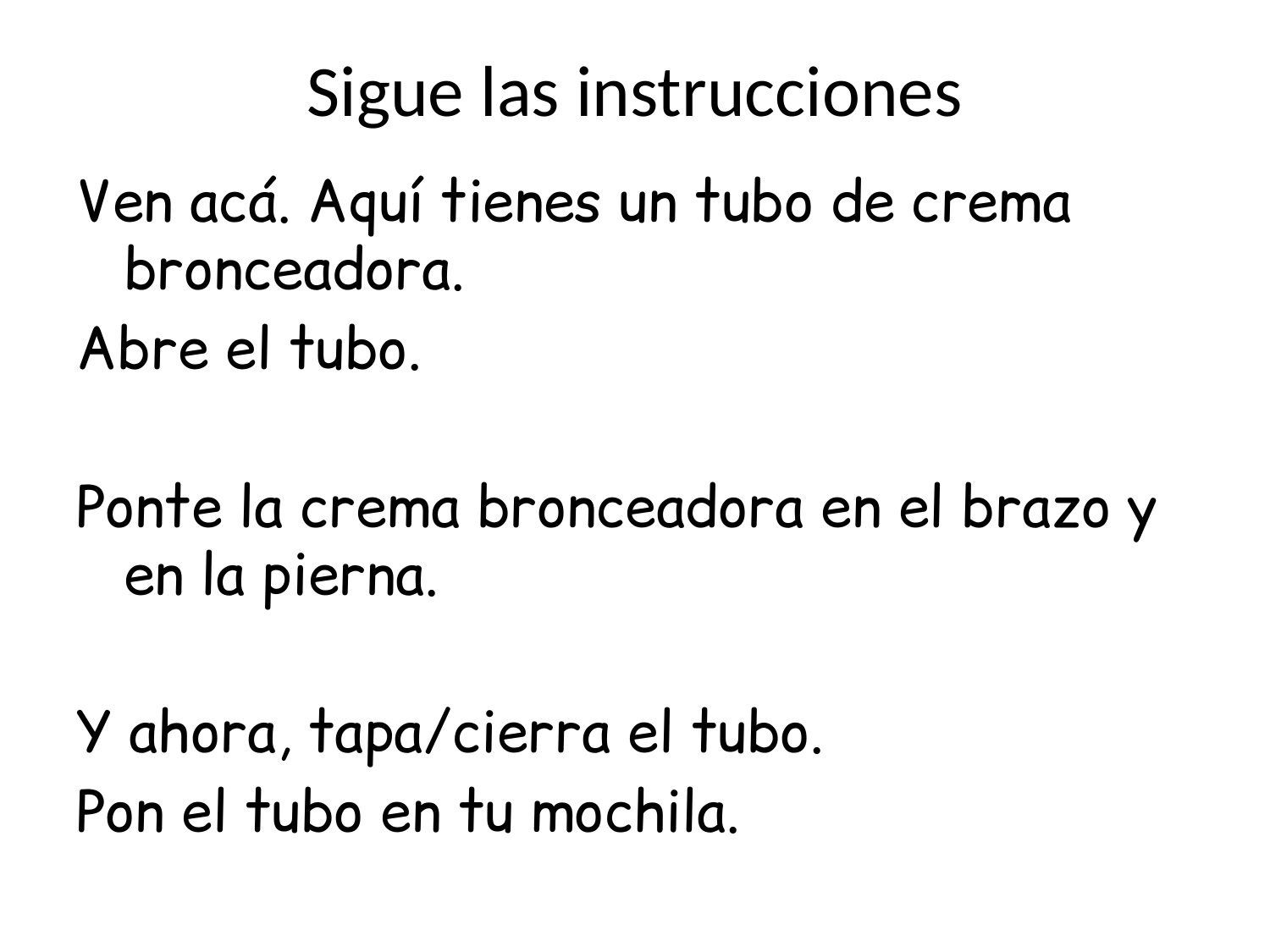

# Sigue las instrucciones
Ven acá. Aquí tienes un tubo de crema bronceadora.
Abre el tubo.

Ponte la crema bronceadora en el brazo y en la pierna.

Y ahora, tapa/cierra el tubo.
Pon el tubo en tu mochila.